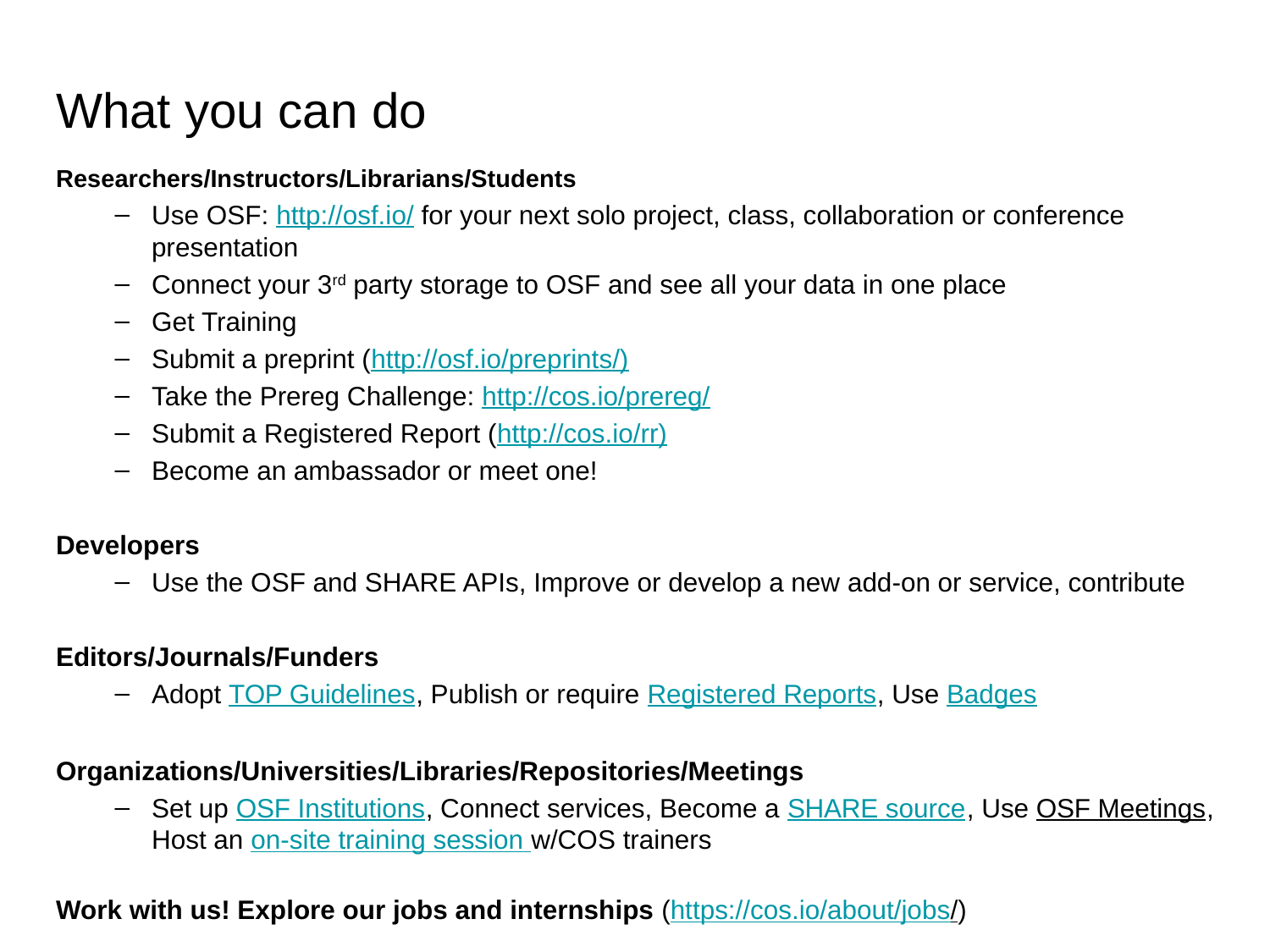

# What you can do
Researchers/Instructors/Librarians/Students
Use OSF: http://osf.io/ for your next solo project, class, collaboration or conference presentation
Connect your 3rd party storage to OSF and see all your data in one place
Get Training
Submit a preprint (http://osf.io/preprints/)
Take the Prereg Challenge: http://cos.io/prereg/
Submit a Registered Report (http://cos.io/rr)
Become an ambassador or meet one!

Developers
Use the OSF and SHARE APIs, Improve or develop a new add-on or service, contribute

Editors/Journals/Funders
Adopt TOP Guidelines, Publish or require Registered Reports, Use Badges

Organizations/Universities/Libraries/Repositories/Meetings
Set up OSF Institutions, Connect services, Become a SHARE source, Use OSF Meetings, Host an on-site training session w/COS trainers

Work with us! Explore our jobs and internships (https://cos.io/about/jobs/)